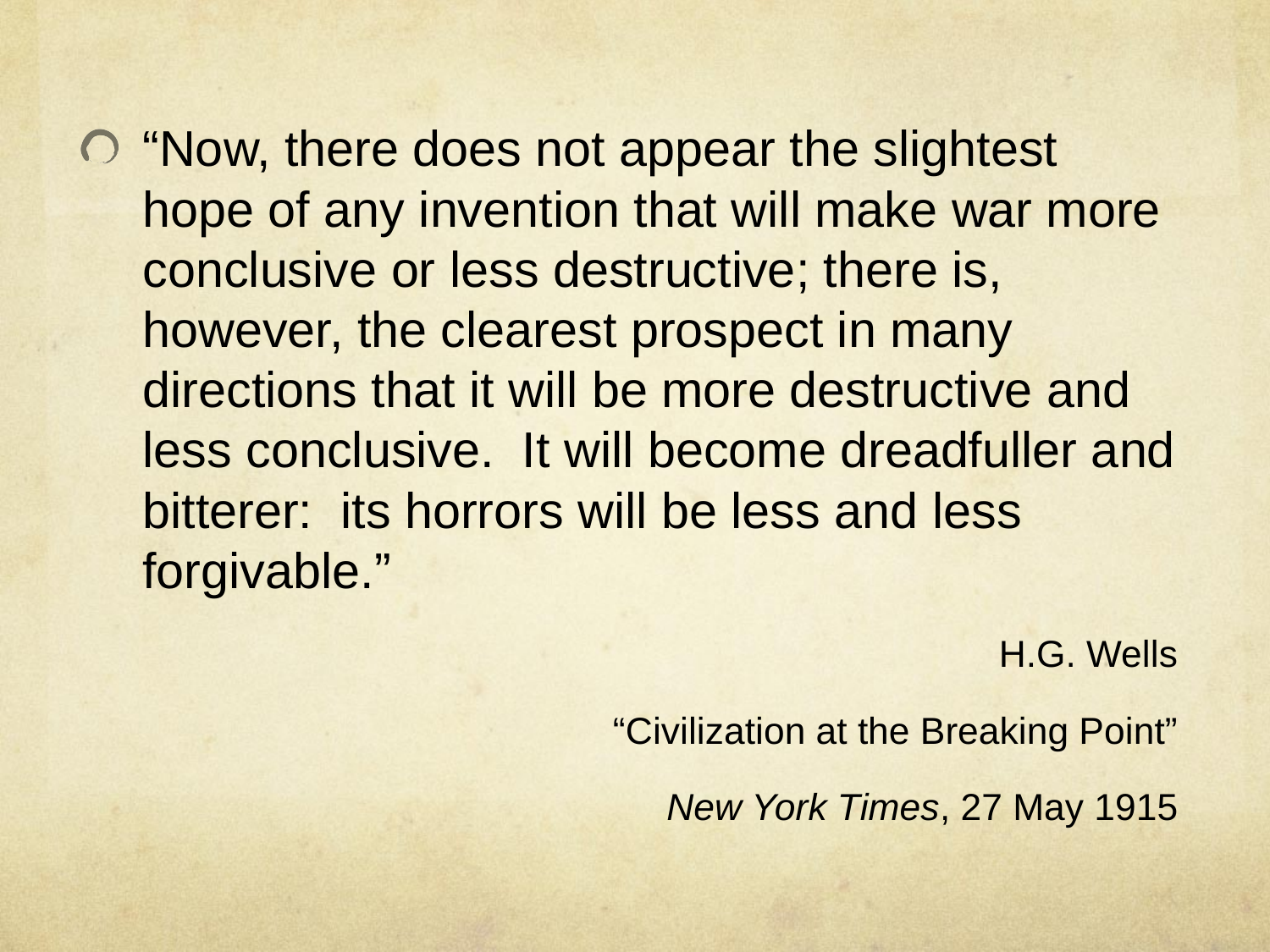

“Now, there does not appear the slightest hope of any invention that will make war more conclusive or less destructive; there is, however, the clearest prospect in many directions that it will be more destructive and less conclusive.  It will become dreadfuller and bitterer:  its horrors will be less and less forgivable.”
H.G. Wells
“Civilization at the Breaking Point”
New York Times, 27 May 1915